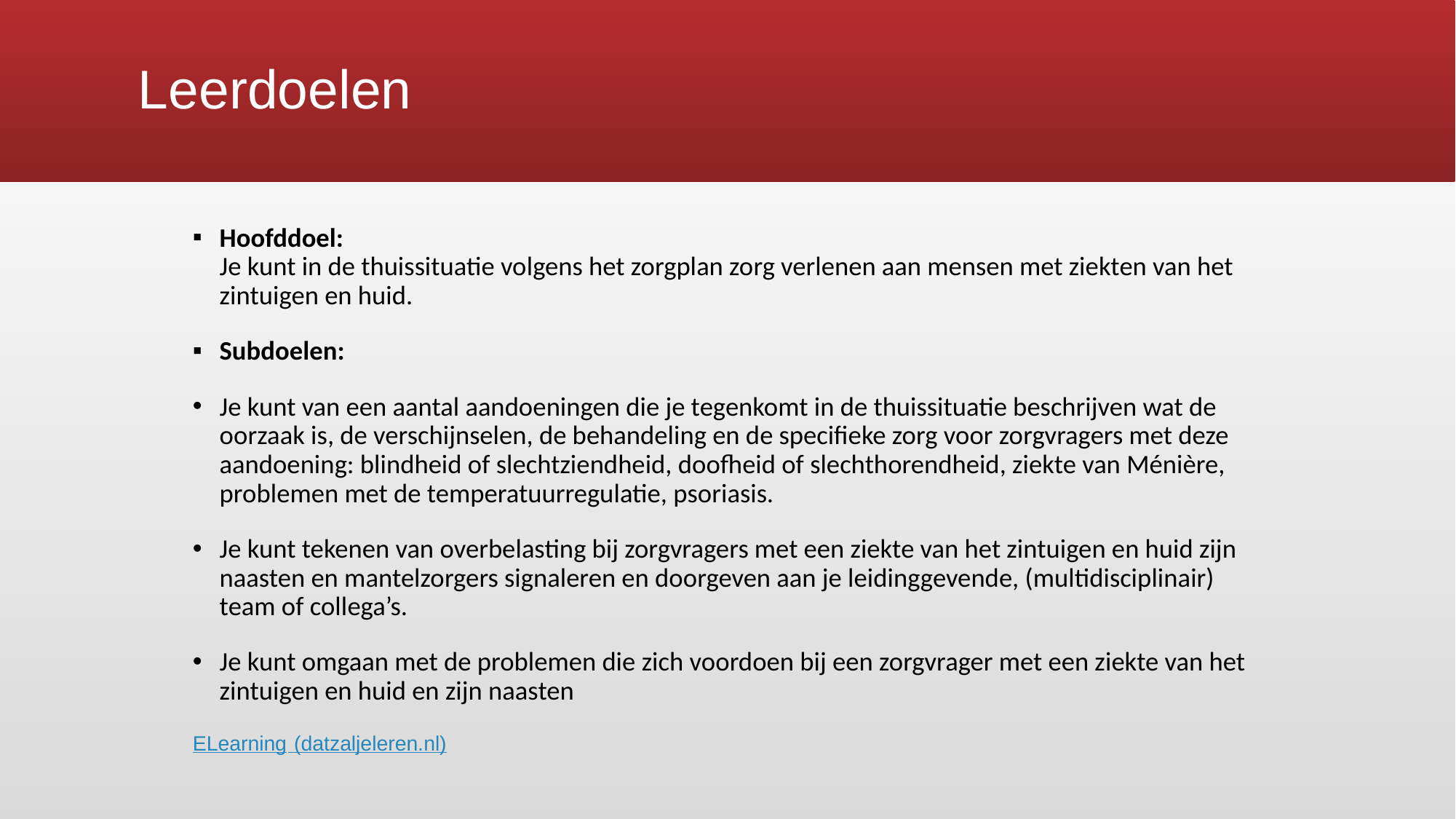

# Leerdoelen
Hoofddoel:   
Je kunt in de thuissituatie volgens het zorgplan zorg verlenen aan mensen met ziekten van het zintuigen en huid.
Subdoelen:
Je kunt van een aantal aandoeningen die je tegenkomt in de thuissituatie beschrijven wat de oorzaak is, de verschijnselen, de behandeling en de specifieke zorg voor zorgvragers met deze aandoening: blindheid of slechtziendheid, doofheid of slechthorendheid, ziekte van Ménière, problemen met de temperatuurregulatie, psoriasis.
Je kunt tekenen van overbelasting bij zorgvragers met een ziekte van het zintuigen en huid zijn naasten en mantelzorgers signaleren en doorgeven aan je leidinggevende, (multidisciplinair) team of collega’s.
Je kunt omgaan met de problemen die zich voordoen bij een zorgvrager met een ziekte van het zintuigen en huid en zijn naasten
ELearning (datzaljeleren.nl)